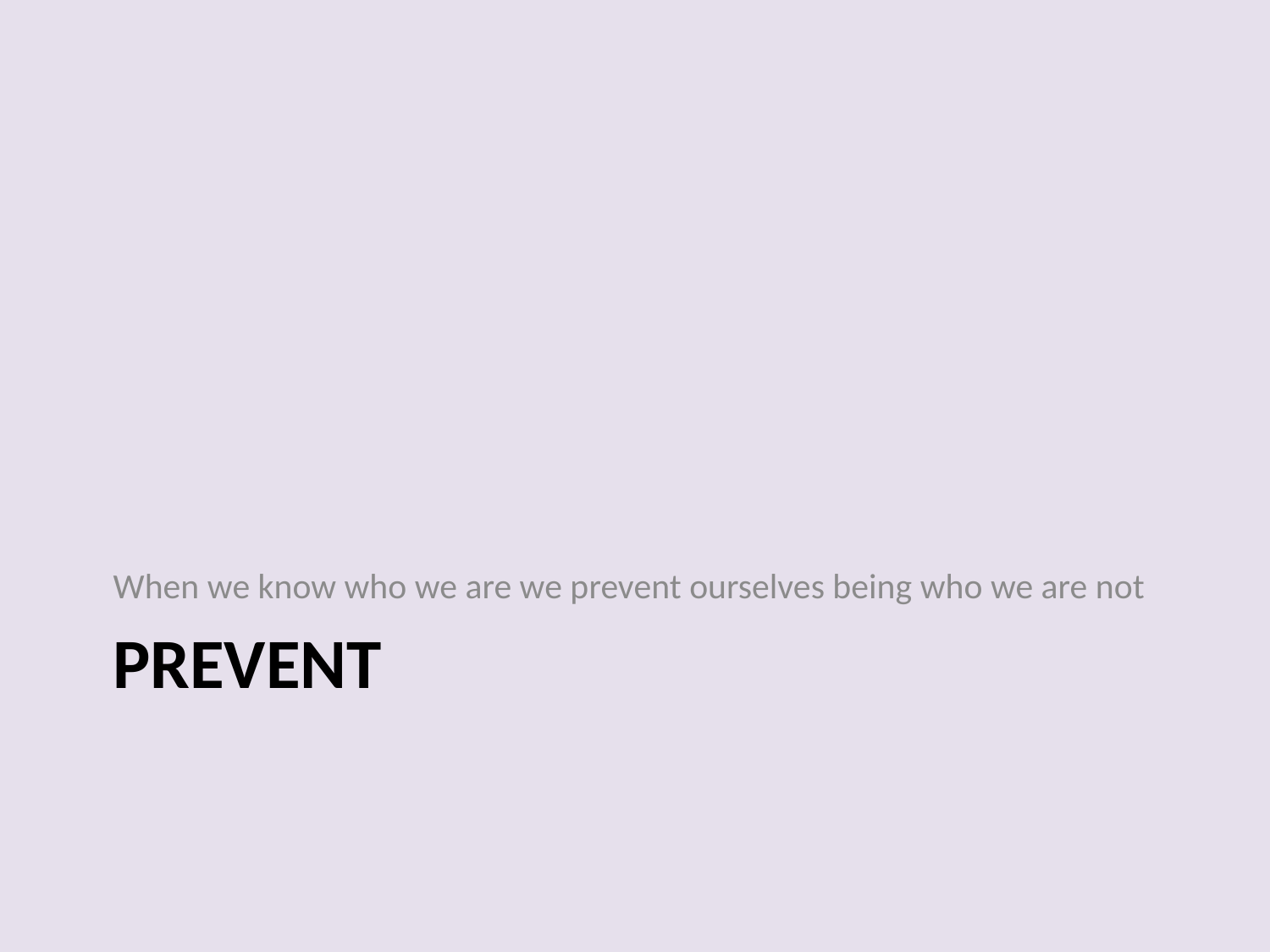

When we know who we are we prevent ourselves being who we are not
# prevent